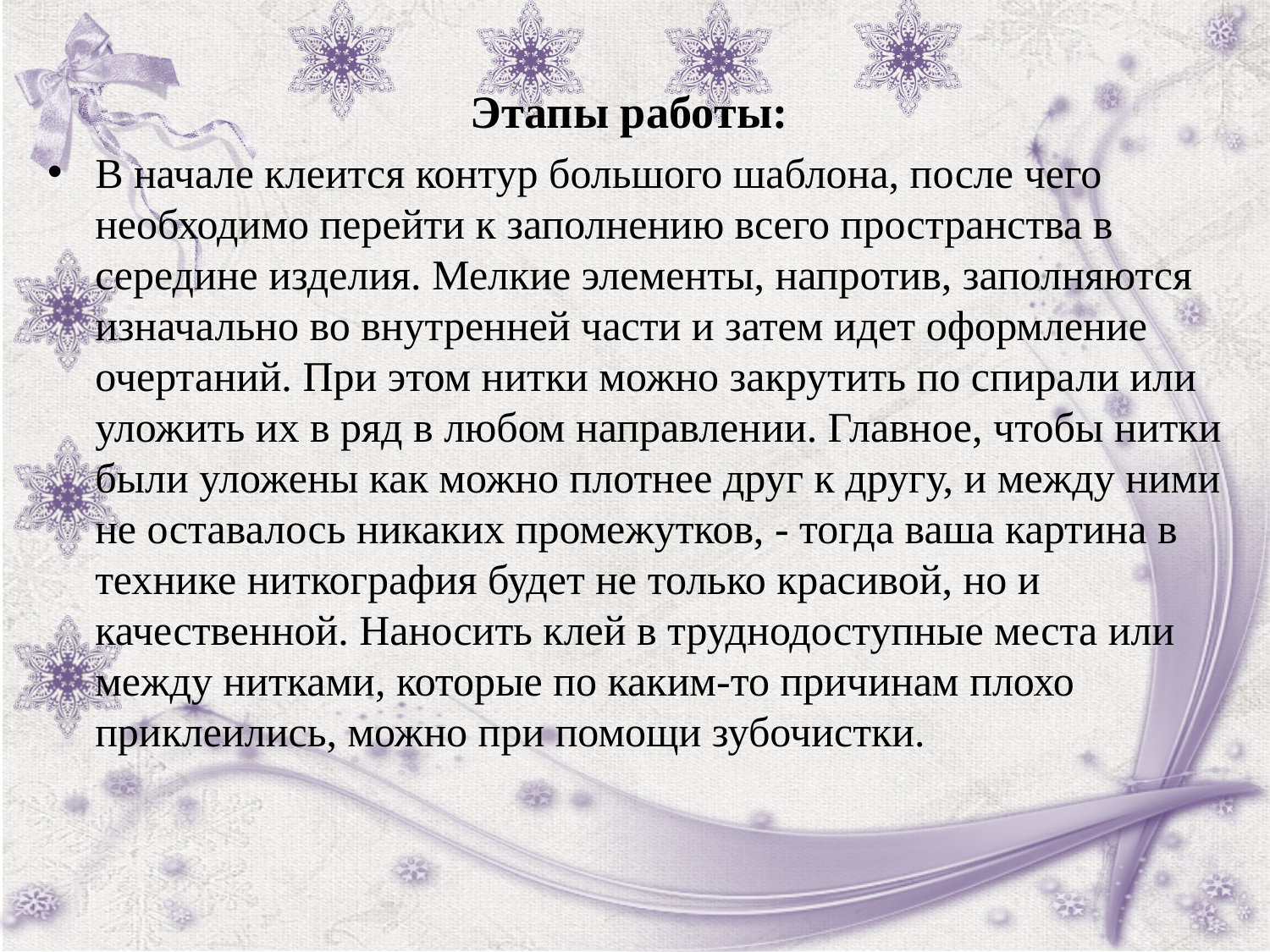

Этапы работы:
В начале клеится контур большого шаблона, после чего необходимо перейти к заполнению всего пространства в середине изделия. Мелкие элементы, напротив, заполняются изначально во внутренней части и затем идет оформление очертаний. При этом нитки можно закрутить по спирали или уложить их в ряд в любом направлении. Главное, чтобы нитки были уложены как можно плотнее друг к другу, и между ними не оставалось никаких промежутков, - тогда ваша картина в технике ниткография будет не только красивой, но и качественной. Наносить клей в труднодоступные места или между нитками, которые по каким-то причинам плохо приклеились, можно при помощи зубочистки.